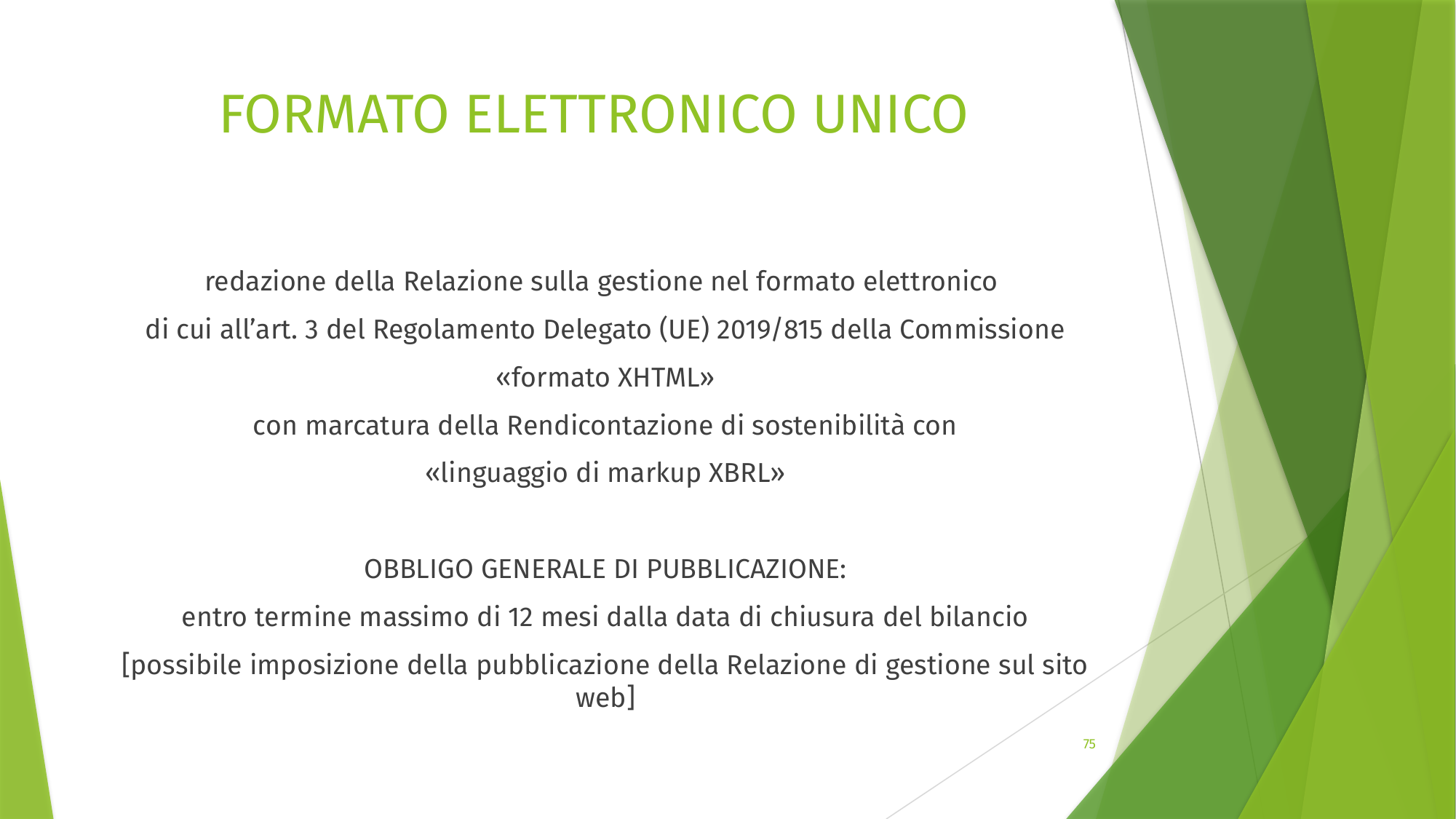

# FORMATO ELETTRONICO UNICO
redazione della Relazione sulla gestione nel formato elettronico
di cui all’art. 3 del Regolamento Delegato (UE) 2019/815 della Commissione
«formato XHTML»
con marcatura della Rendicontazione di sostenibilità con
«linguaggio di markup XBRL»

OBBLIGO GENERALE DI PUBBLICAZIONE:
entro termine massimo di 12 mesi dalla data di chiusura del bilancio
[possibile imposizione della pubblicazione della Relazione di gestione sul sito web]
75